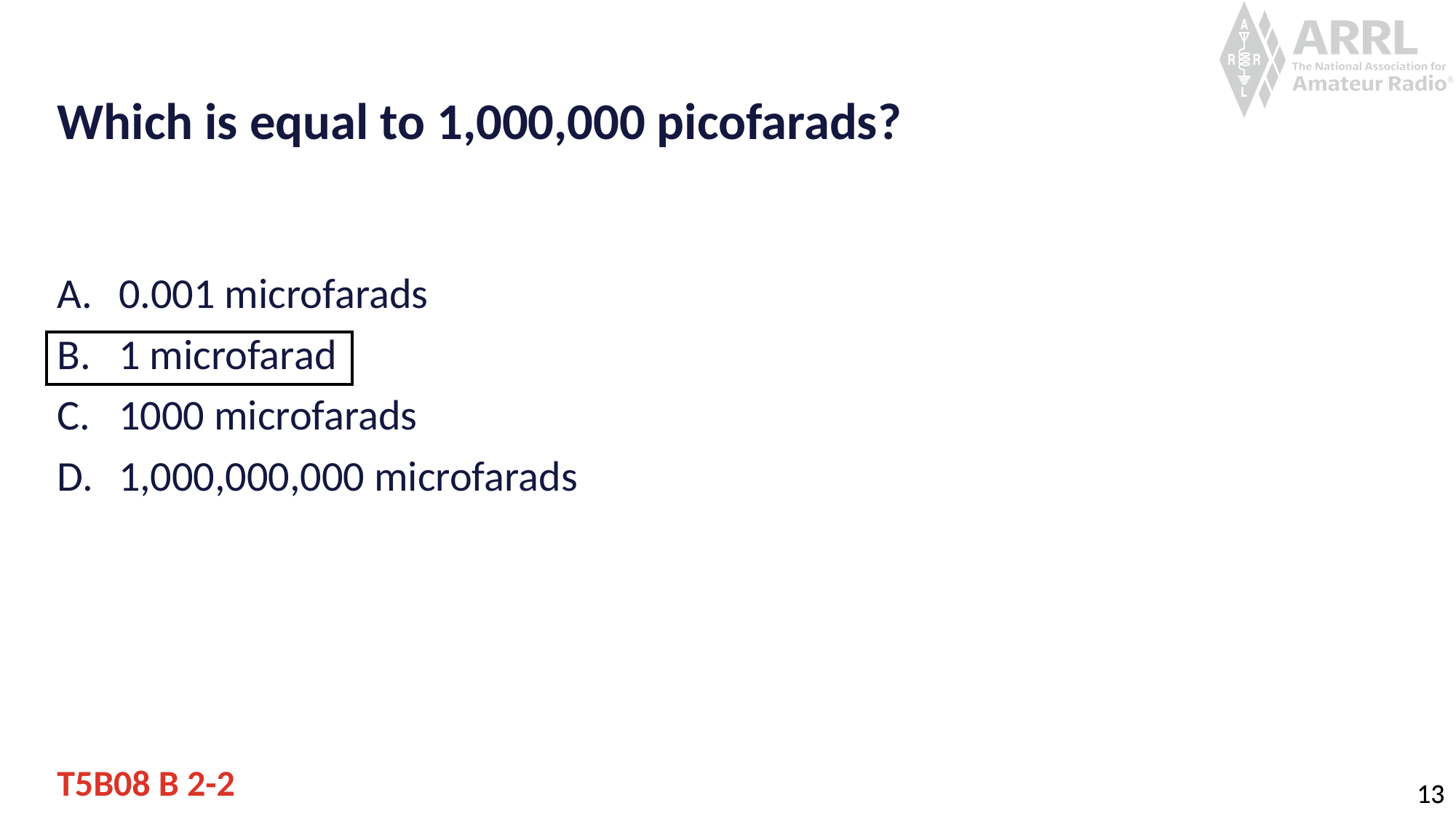

# Which is equal to 1,000,000 picofarads?
0.001 microfarads
1 microfarad
1000 microfarads
1,000,000,000 microfarads

T5B08 B 2-2